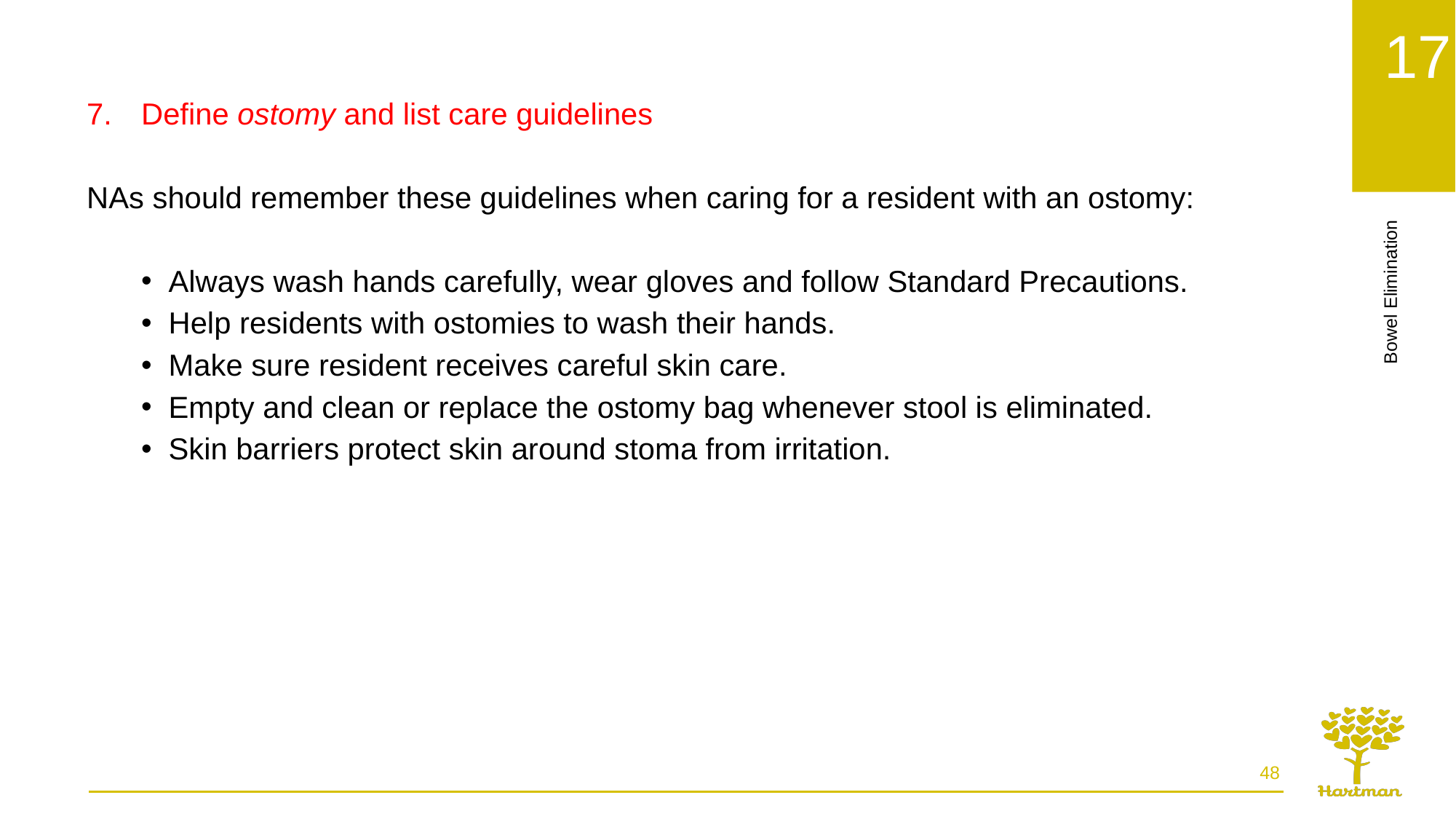

Define ostomy and list care guidelines

NAs should remember these guidelines when caring for a resident with an ostomy:

Always wash hands carefully, wear gloves and follow Standard Precautions.
Help residents with ostomies to wash their hands.
Make sure resident receives careful skin care.
Empty and clean or replace the ostomy bag whenever stool is eliminated.
Skin barriers protect skin around stoma from irritation.
48